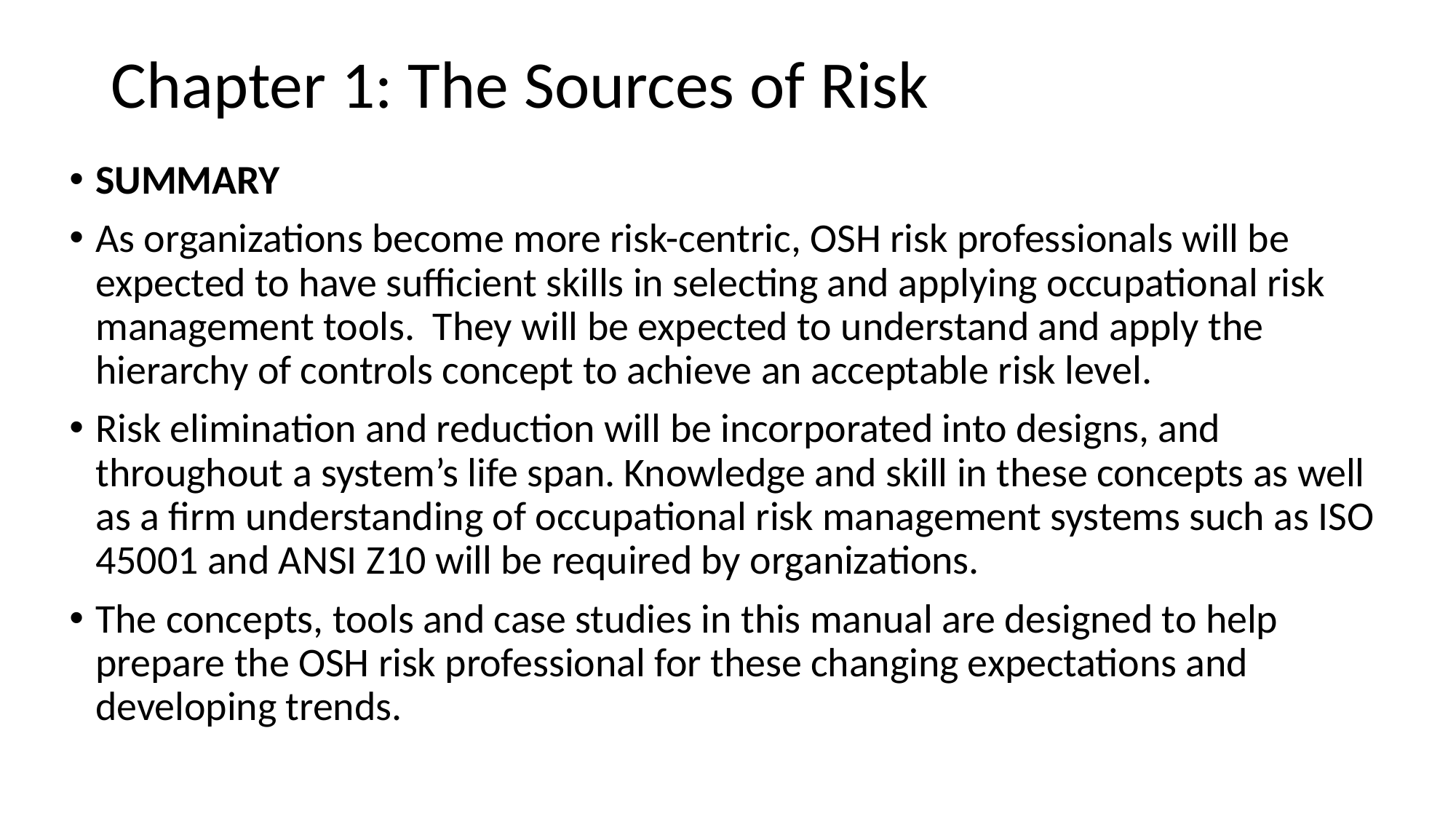

# Chapter 1: The Sources of Risk
SUMMARY
As organizations become more risk-centric, OSH risk professionals will be expected to have sufficient skills in selecting and applying occupational risk management tools.  They will be expected to understand and apply the hierarchy of controls concept to achieve an acceptable risk level.
Risk elimination and reduction will be incorporated into designs, and throughout a system’s life span. Knowledge and skill in these concepts as well as a firm understanding of occupational risk management systems such as ISO 45001 and ANSI Z10 will be required by organizations.
The concepts, tools and case studies in this manual are designed to help prepare the OSH risk professional for these changing expectations and developing trends.